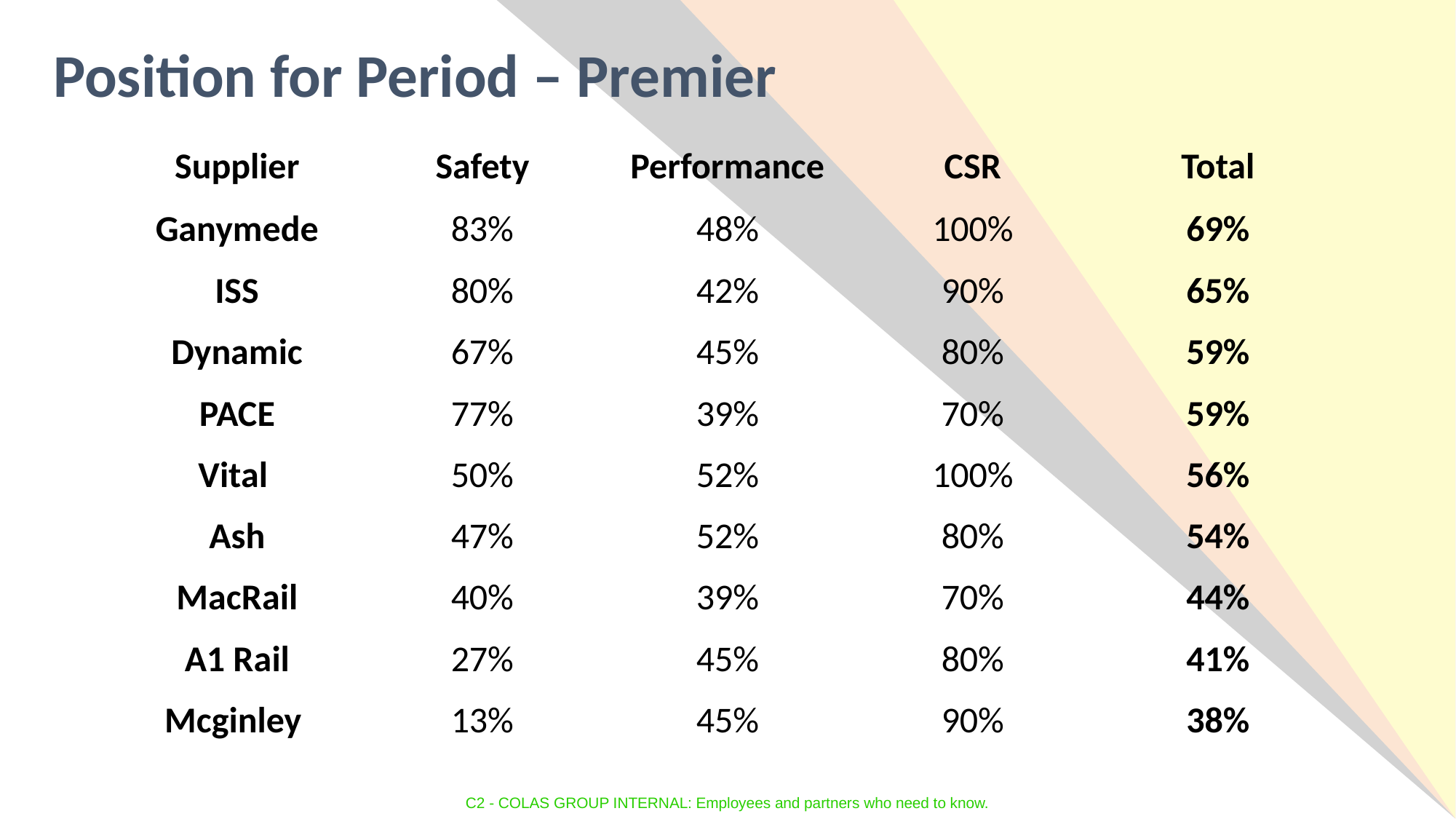

Position for Period – Premier
| Supplier | Safety | Performance | CSR | Total |
| --- | --- | --- | --- | --- |
| Ganymede | 83% | 48% | 100% | 69% |
| ISS | 80% | 42% | 90% | 65% |
| Dynamic | 67% | 45% | 80% | 59% |
| PACE | 77% | 39% | 70% | 59% |
| Vital | 50% | 52% | 100% | 56% |
| Ash | 47% | 52% | 80% | 54% |
| MacRail | 40% | 39% | 70% | 44% |
| A1 Rail | 27% | 45% | 80% | 41% |
| Mcginley | 13% | 45% | 90% | 38% |